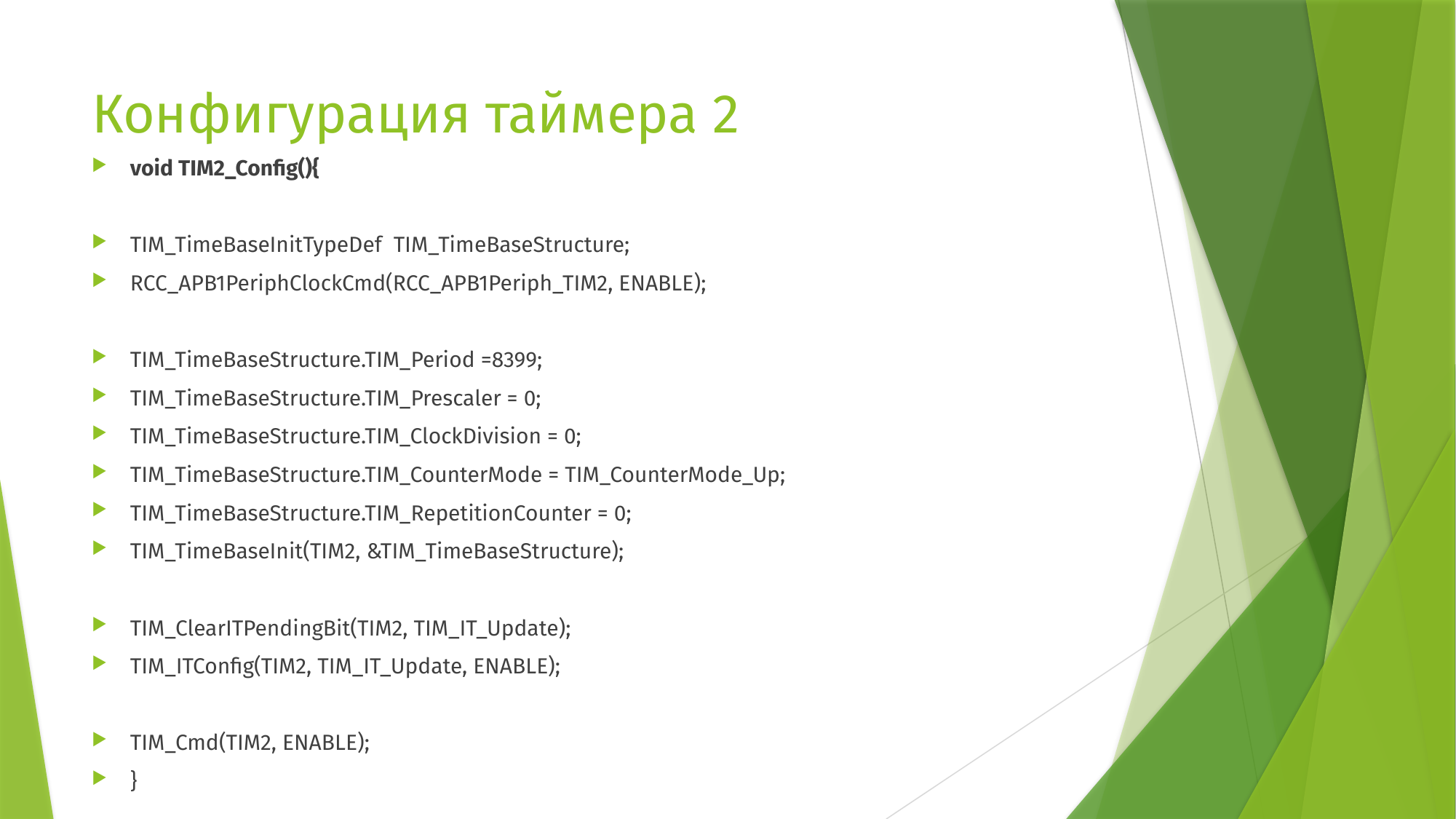

# Конфигурация таймера 2
void TIM2_Config(){

TIM_TimeBaseInitTypeDef  TIM_TimeBaseStructure;
RCC_APB1PeriphClockCmd(RCC_APB1Periph_TIM2, ENABLE);

TIM_TimeBaseStructure.TIM_Period =8399;
TIM_TimeBaseStructure.TIM_Prescaler = 0;
TIM_TimeBaseStructure.TIM_ClockDivision = 0;
TIM_TimeBaseStructure.TIM_CounterMode = TIM_CounterMode_Up;
TIM_TimeBaseStructure.TIM_RepetitionCounter = 0;
TIM_TimeBaseInit(TIM2, &TIM_TimeBaseStructure);

TIM_ClearITPendingBit(TIM2, TIM_IT_Update);
TIM_ITConfig(TIM2, TIM_IT_Update, ENABLE);

TIM_Cmd(TIM2, ENABLE);
}